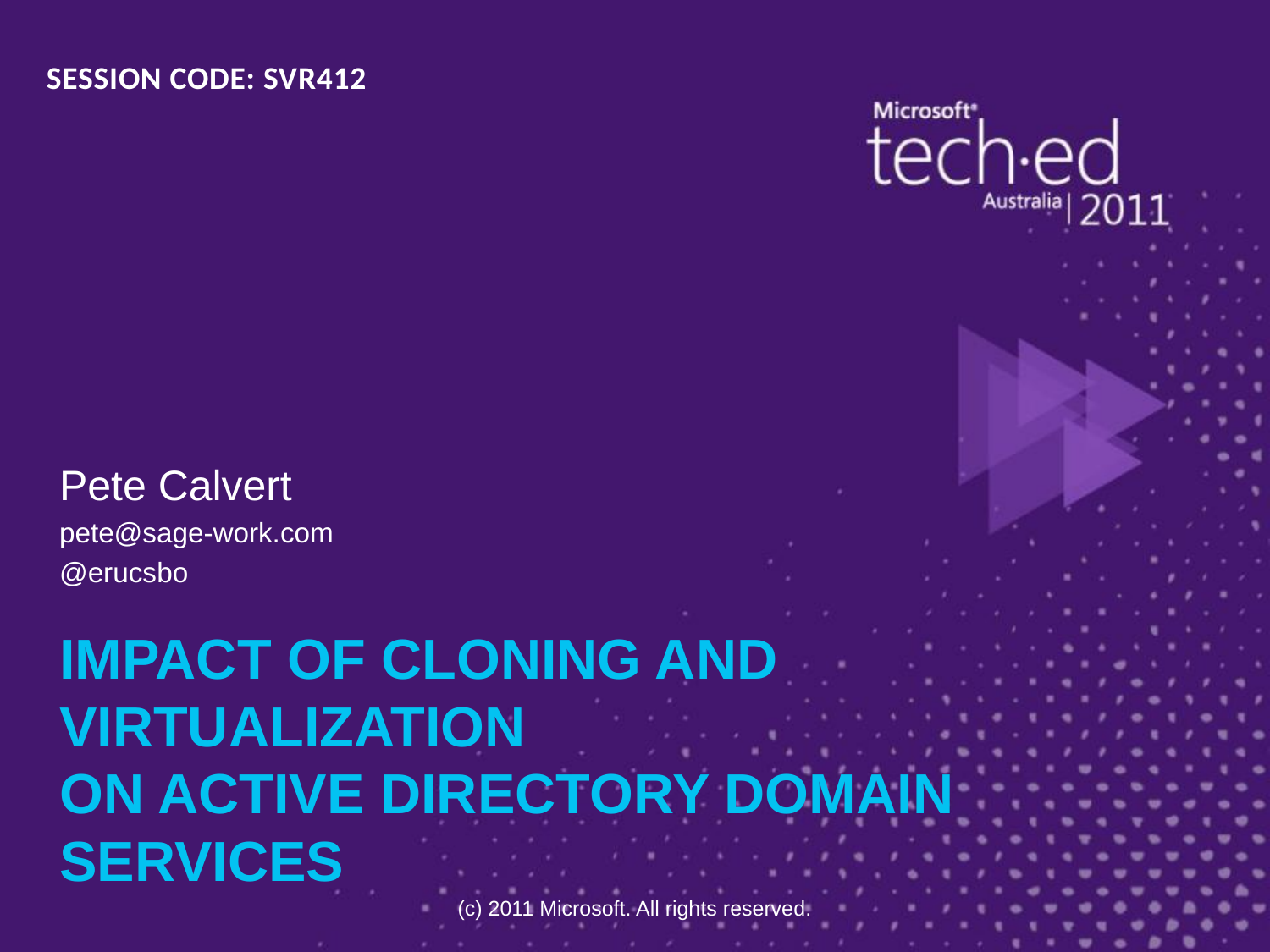

SESSION CODE: SVR412
Pete Calvert
pete@sage-work.com
@erucsbo
# Impact of Cloning and Virtualization on Active Directory Domain Services
(c) 2011 Microsoft. All rights reserved.